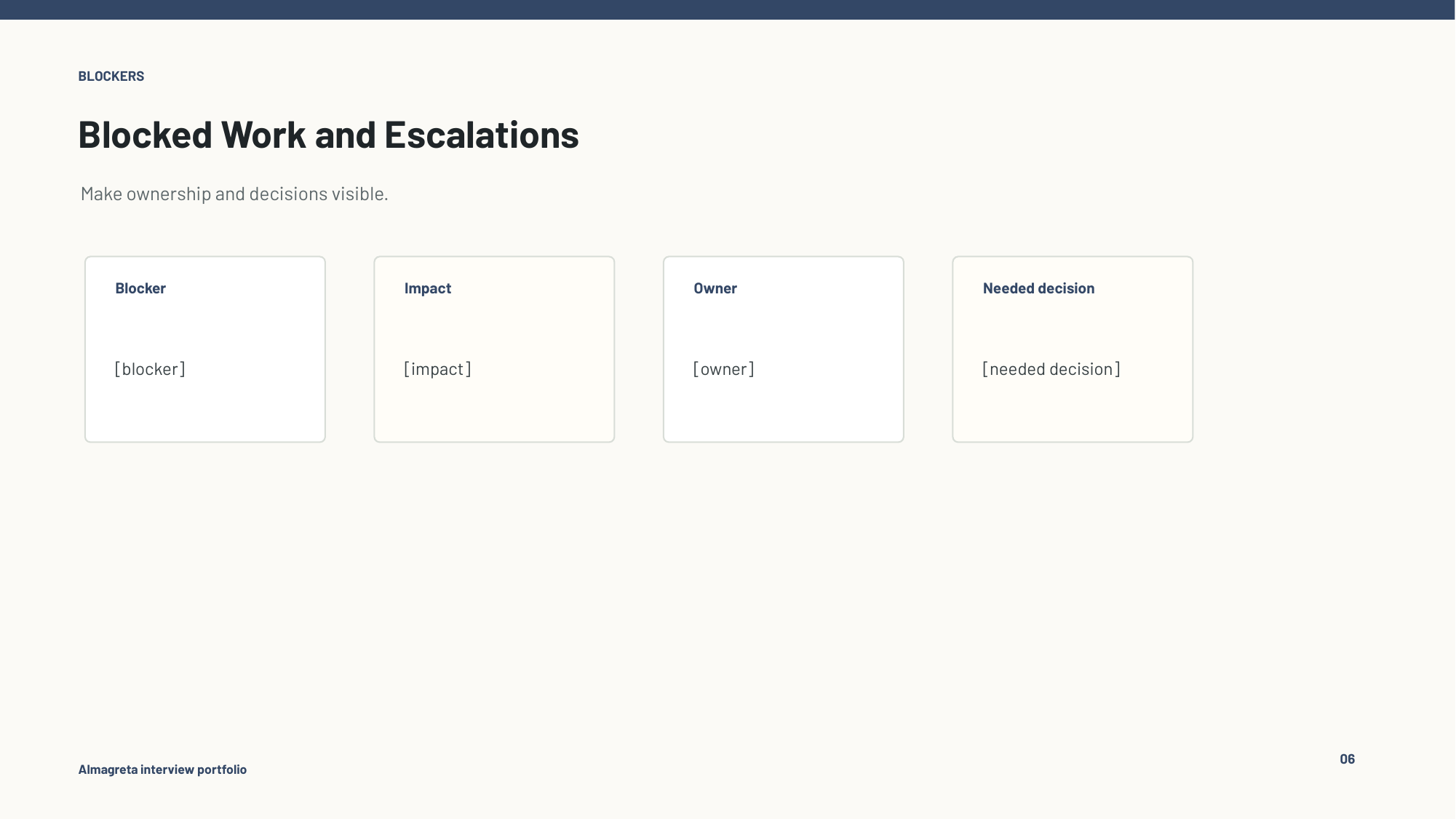

BLOCKERS
Blocked Work and Escalations
Make ownership and decisions visible.

Blocker
Impact
Owner
Needed decision
[blocker]
[impact]
[owner]
[needed decision]
06
Almagreta interview portfolio